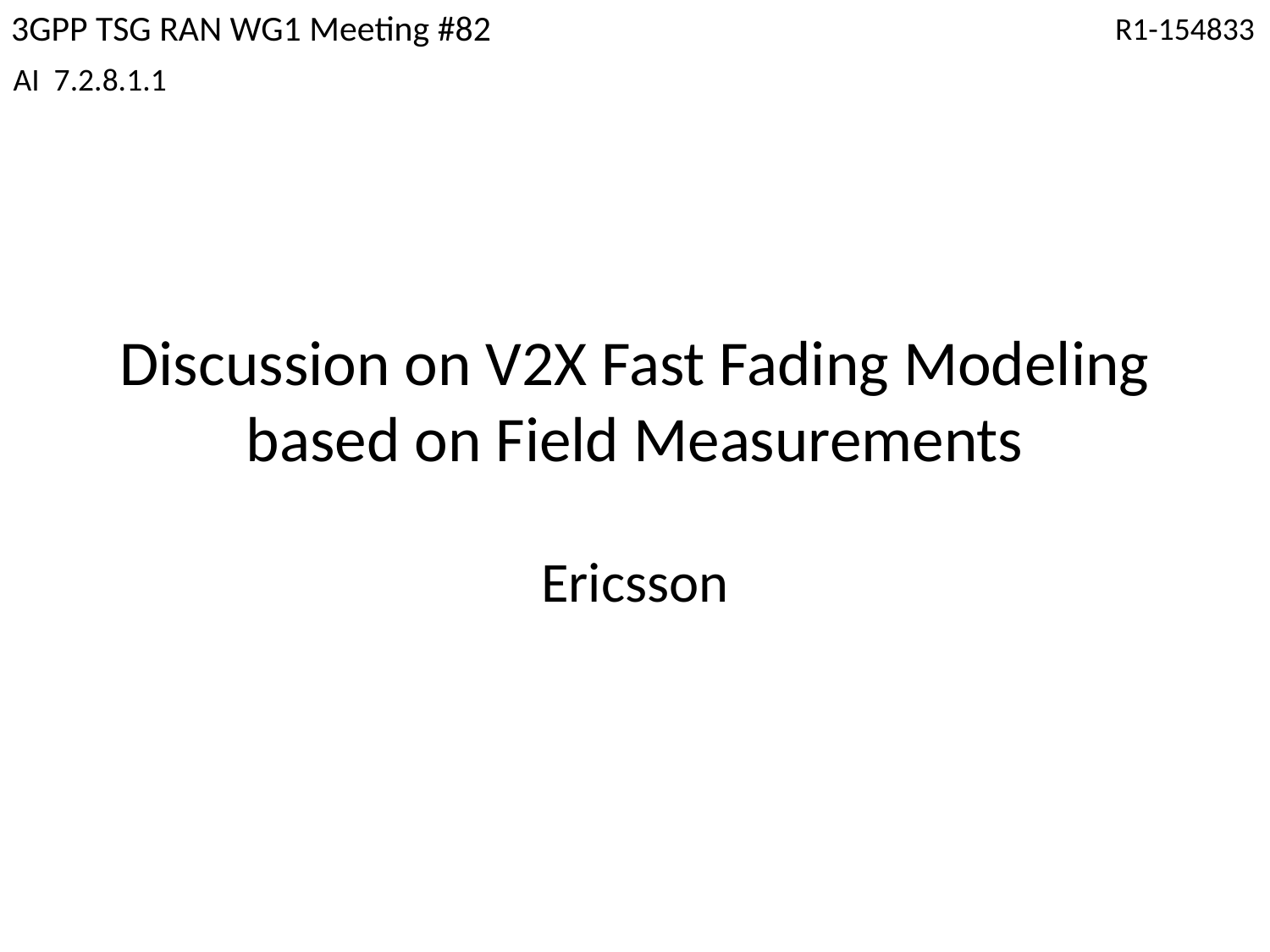

3GPP TSG RAN WG1 Meeting #82

R1-154833
AI  7.2.8.1.1
# Discussion on V2X Fast Fading Modeling based on Field Measurements
Ericsson